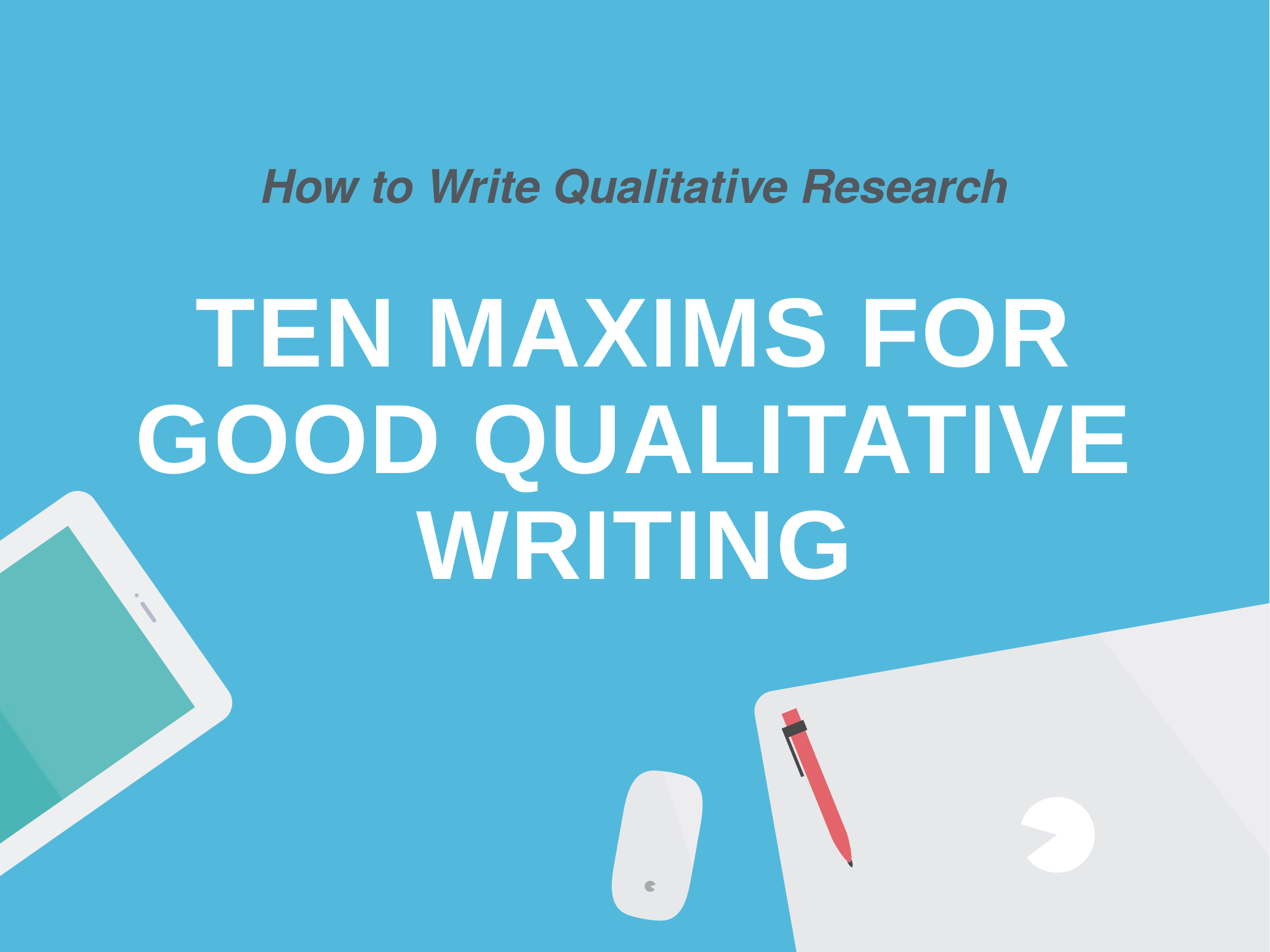

# Ten maxims for good qualitative writing